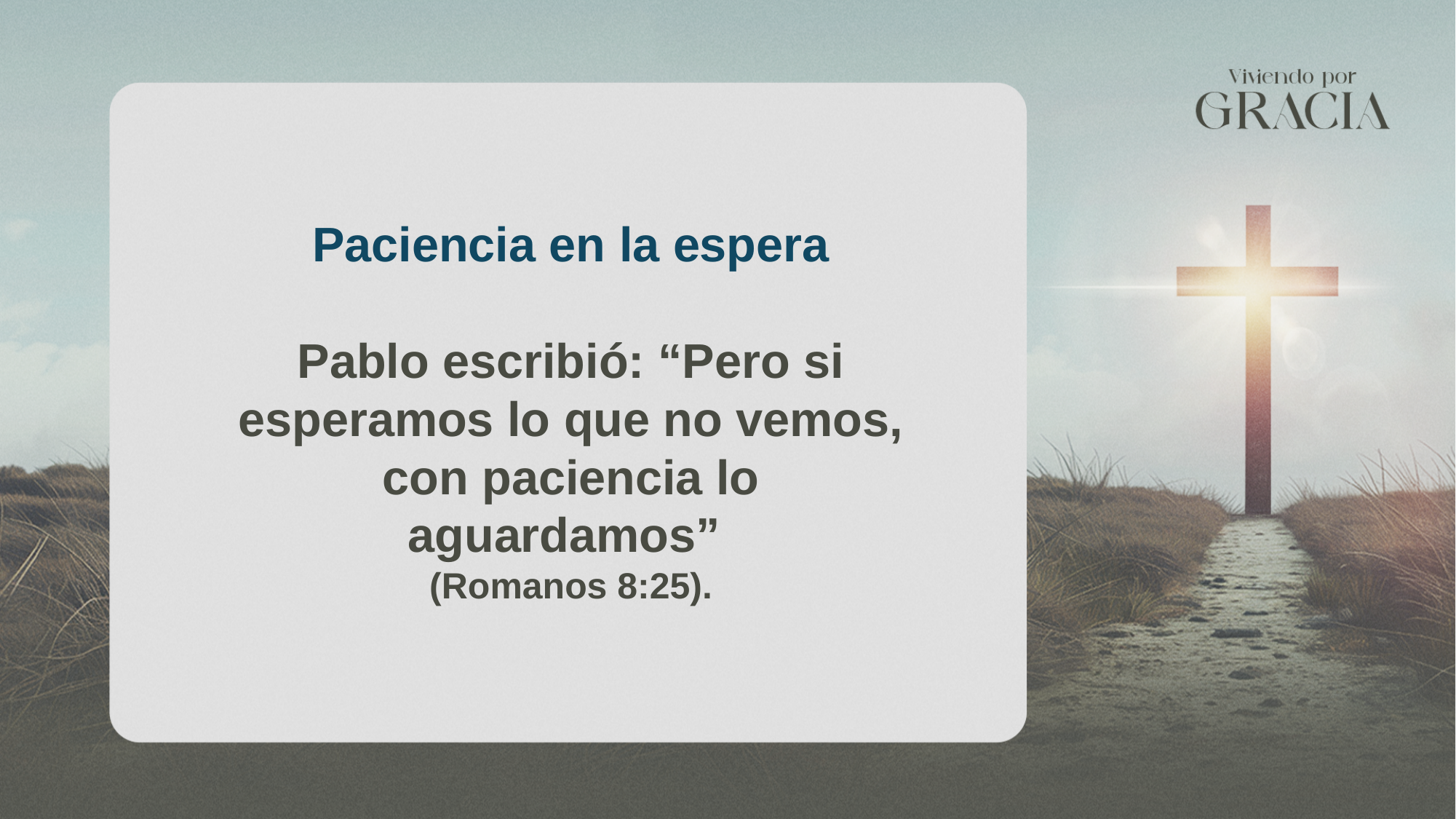

Paciencia en la espera

Pablo escribió: “Pero si esperamos lo que no vemos, con paciencia lo aguardamos”
(Romanos 8:25).